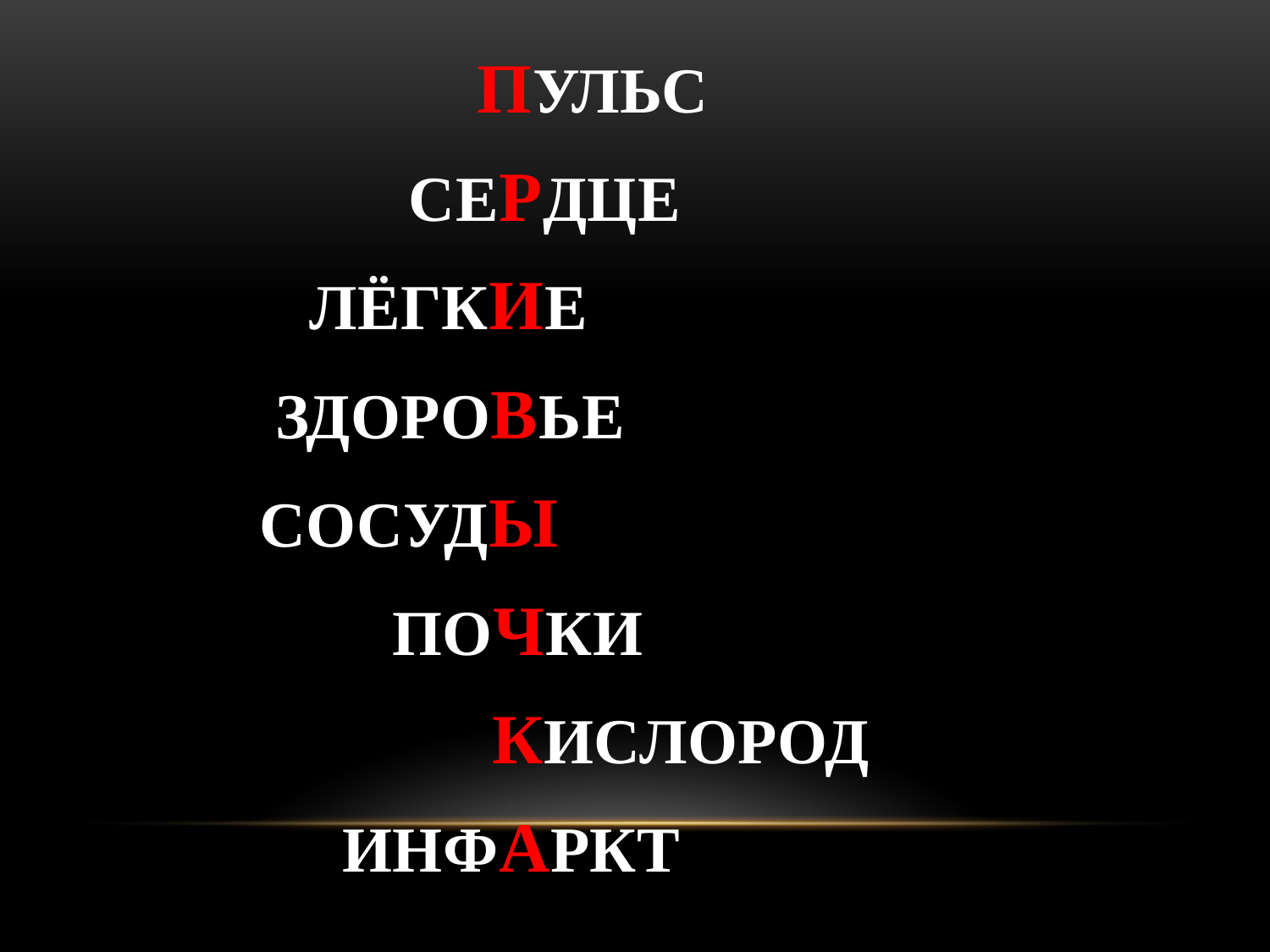

ПУЛЬС
                    СЕРДЦЕ
              ЛЁГКИЕ
            ЗДОРОВЬЕ
           СОСУДЫ
                   ПОЧКИ
                         КИСЛОРОД
                ИНФАРКТ